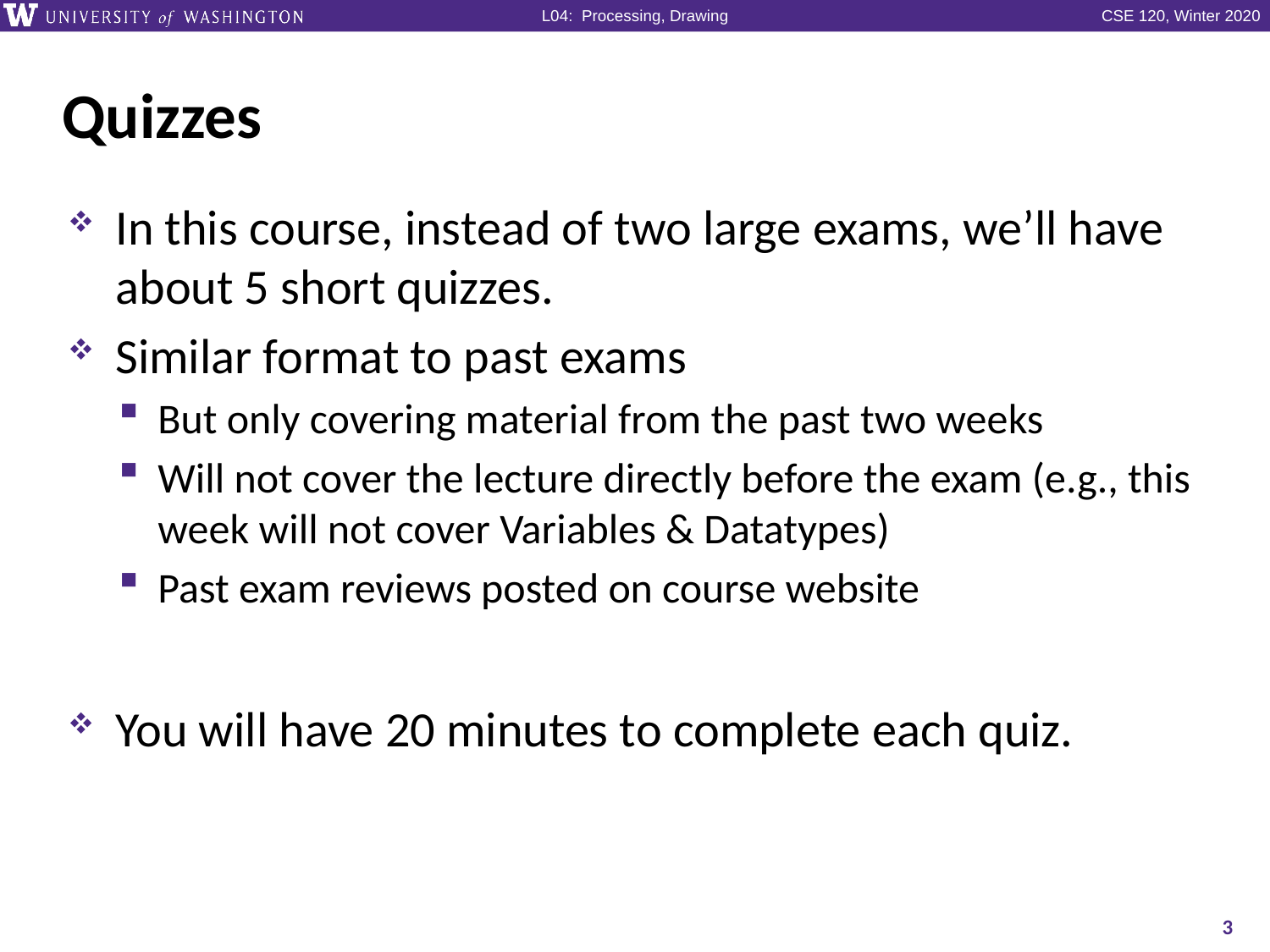

# Quizzes
In this course, instead of two large exams, we’ll have about 5 short quizzes.
Similar format to past exams
But only covering material from the past two weeks
Will not cover the lecture directly before the exam (e.g., this week will not cover Variables & Datatypes)
Past exam reviews posted on course website

You will have 20 minutes to complete each quiz.
3